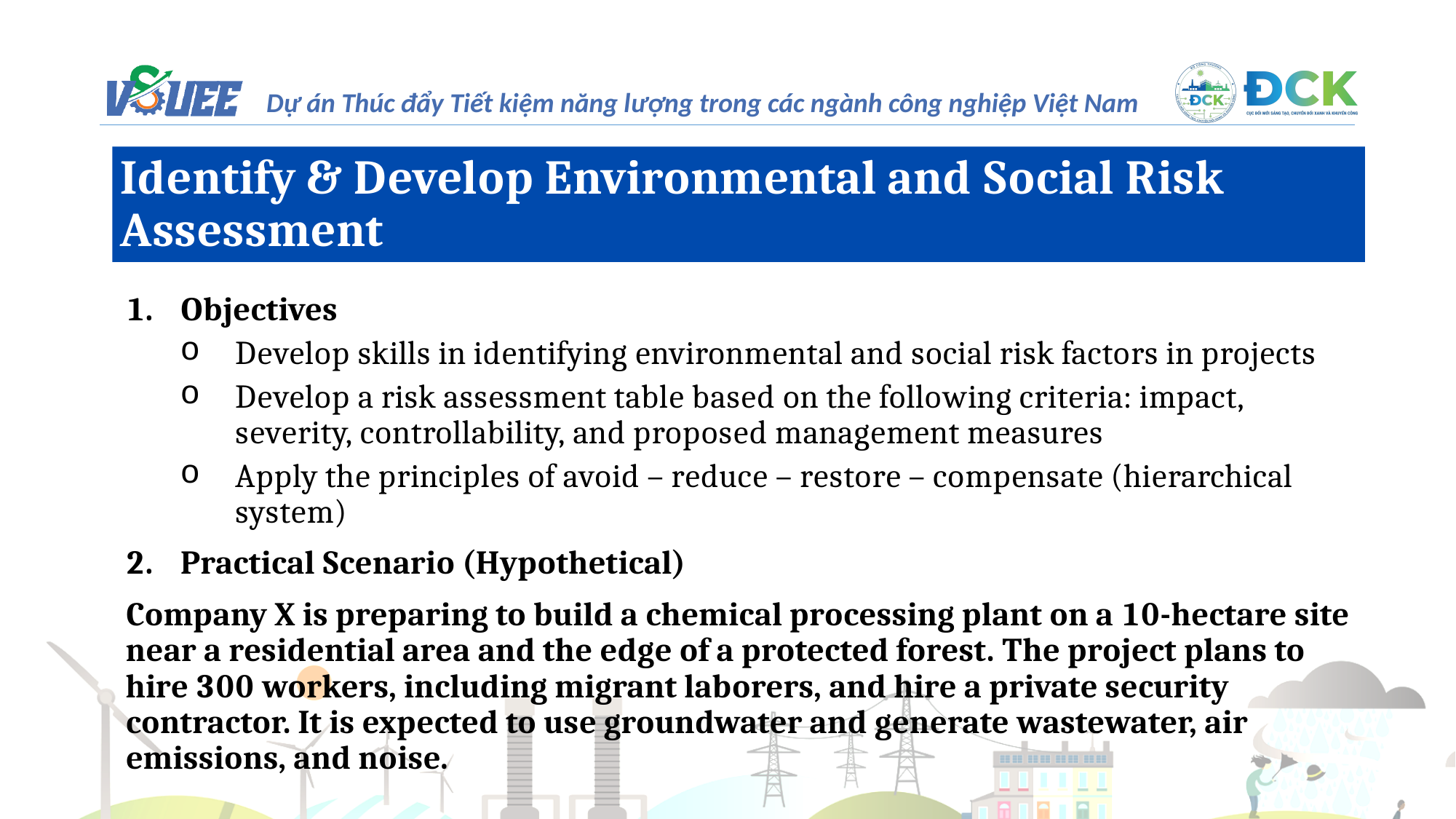

Identify & Develop Environmental and Social Risk Assessment
Objectives
Develop skills in identifying environmental and social risk factors in projects
Develop a risk assessment table based on the following criteria: impact, severity, controllability, and proposed management measures
Apply the principles of avoid – reduce – restore – compensate (hierarchical system)
Practical Scenario (Hypothetical)
Company X is preparing to build a chemical processing plant on a 10-hectare site near a residential area and the edge of a protected forest. The project plans to hire 300 workers, including migrant laborers, and hire a private security contractor. It is expected to use groundwater and generate wastewater, air emissions, and noise.